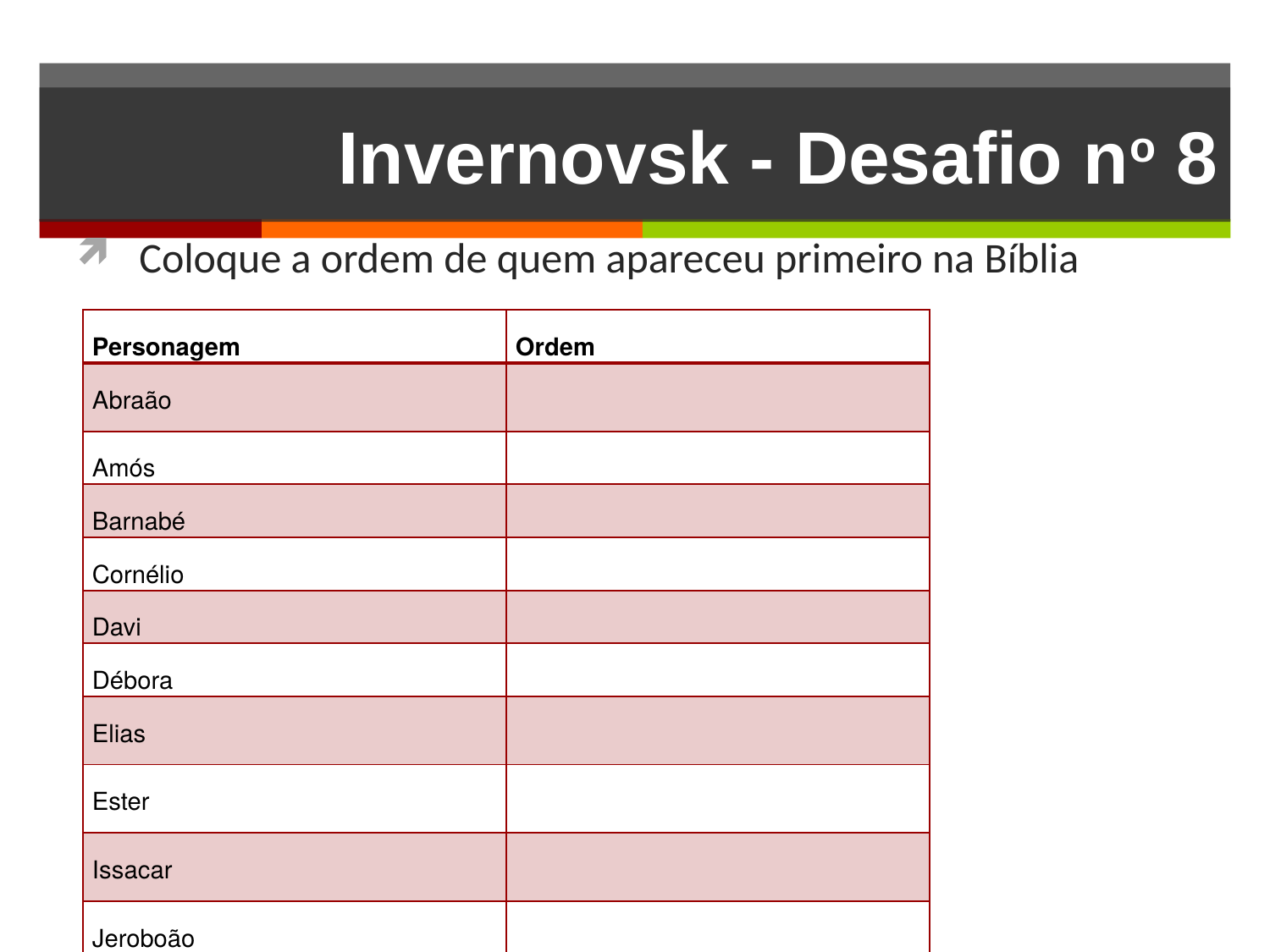

# Invernovsk - Desafio no 8
Coloque a ordem de quem apareceu primeiro na Bíblia

| Personagem | Ordem |
| --- | --- |
| Abraão |  |
| Amós |  |
| Barnabé |  |
| Cornélio |  |
| Davi |  |
| Débora |  |
| Elias |  |
| Ester |  |
| Issacar |  |
| Jeroboão |  |